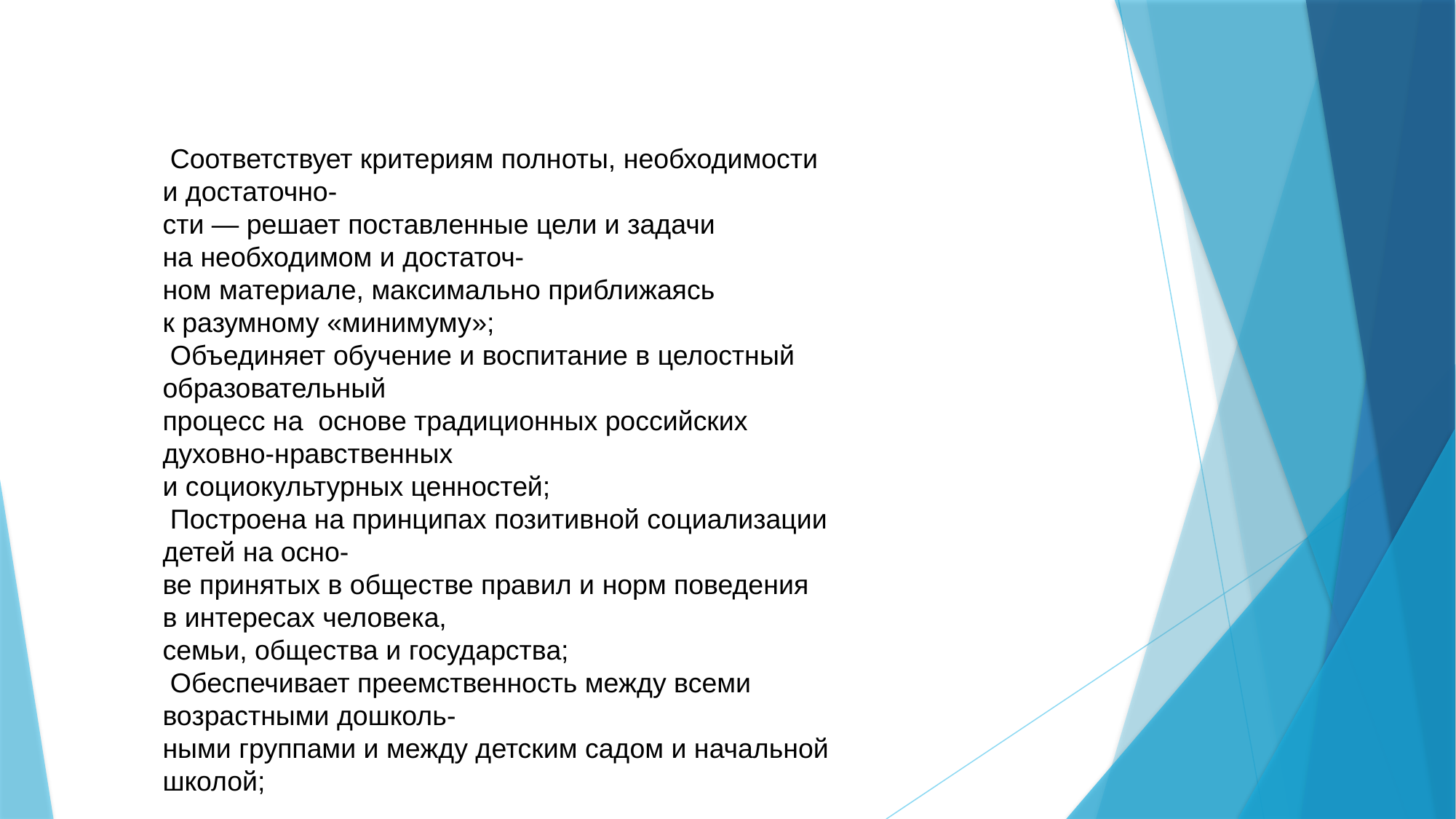

 Соответствует критериям полноты, необходимости и достаточно-
сти — решает поставленные цели и задачи на необходимом и достаточ-
ном материале, максимально приближаясь к разумному «минимуму»;
 Объединяет обучение и воспитание в целостный образовательный
процесс на  основе традиционных российских духовно-нравственных
и социокультурных ценностей;
 Построена на принципах позитивной социализации детей на осно-
ве принятых в обществе правил и норм поведения в интересах человека,
семьи, общества и государства;
 Обеспечивает преемственность между всеми возрастными дошколь-
ными группами и между детским садом и начальной школой;